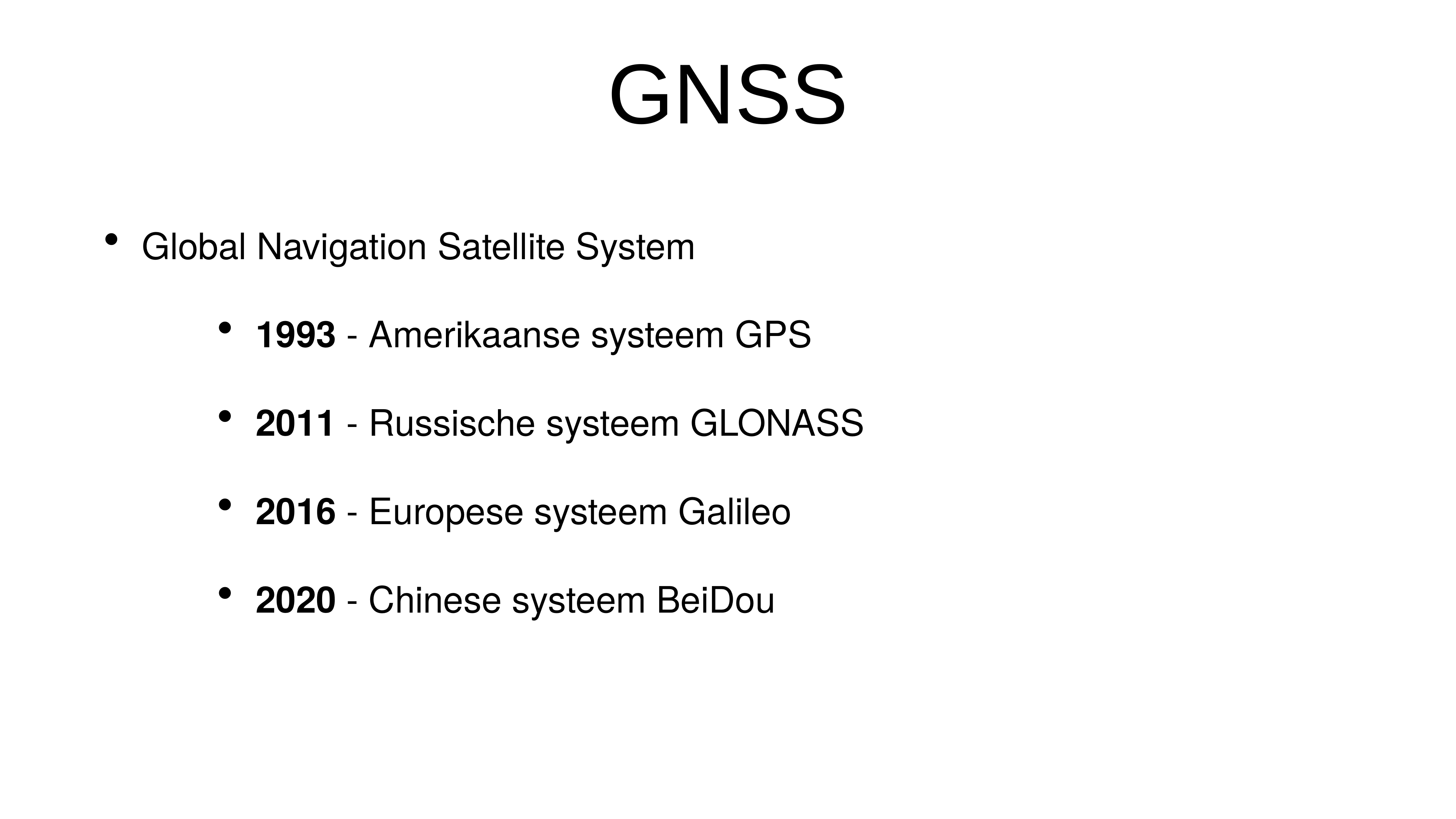

# GNSS
Global Navigation Satellite System
1993 - Amerikaanse systeem GPS
2011 - Russische systeem GLONASS
2016 - Europese systeem Galileo
2020 - Chinese systeem BeiDou